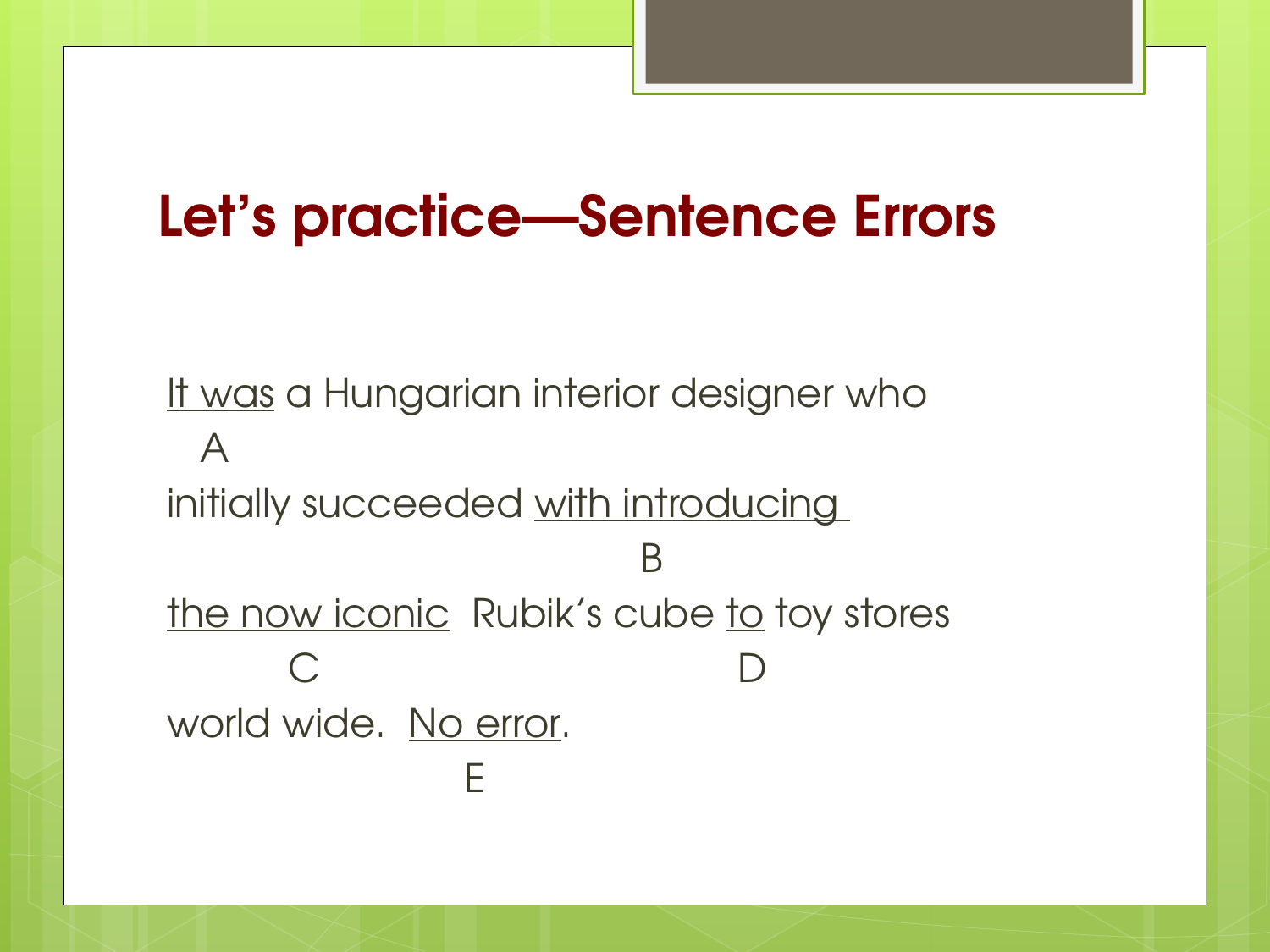

# Let’s practice—Sentence Errors

It was a Hungarian interior designer who
   A
initially succeeded with introducing
                                           B
the now iconic  Rubik’s cube to toy stores
           C                                      D
world wide.  No error.
                           E